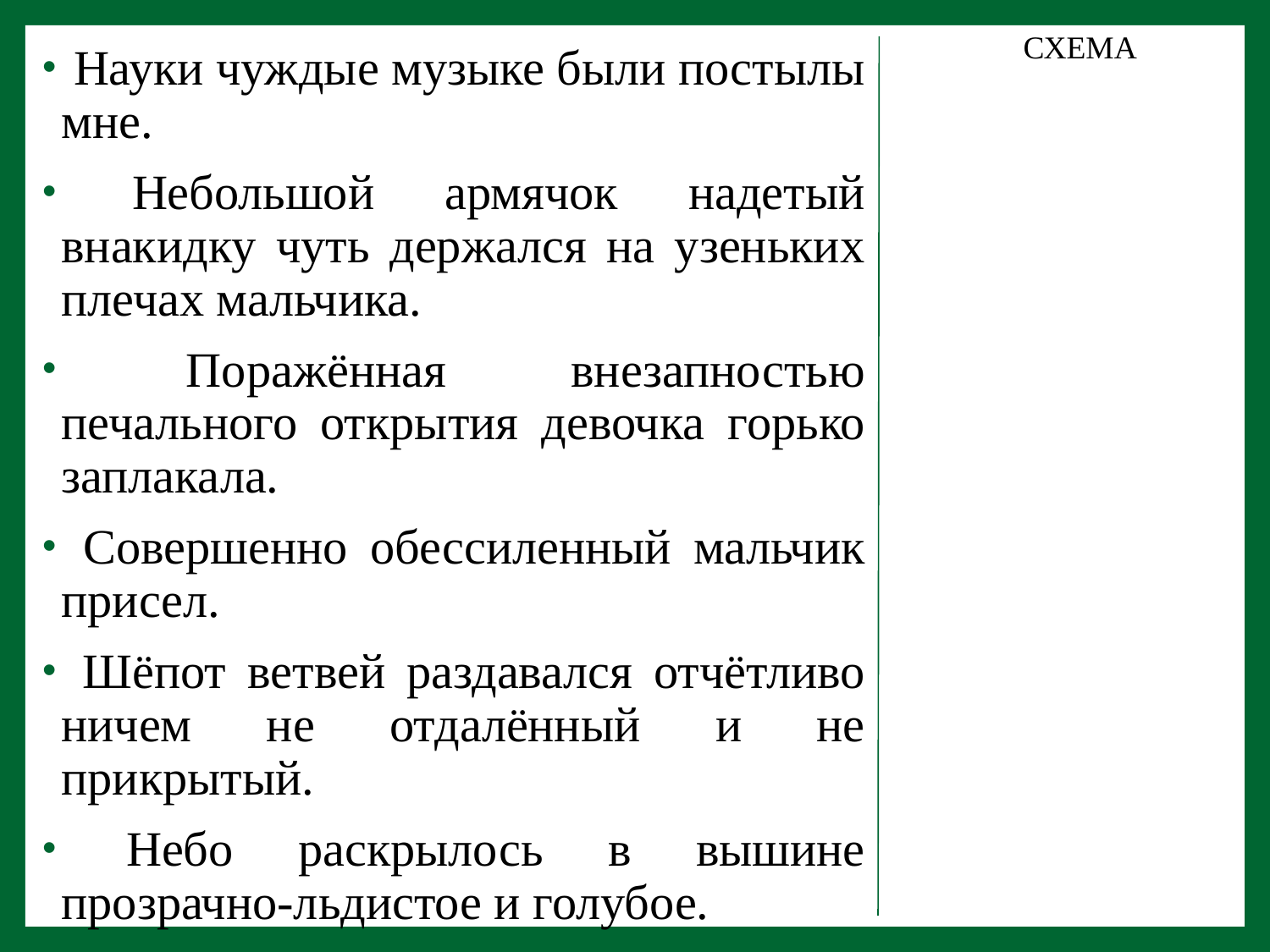

СХЕМА
 Науки чуждые музыке были постылы мне.
 Небольшой армячок надетый внакидку чуть держался на узеньких плечах мальчика.
 Поражённая внезапностью печального открытия девочка горько заплакала.
 Совершенно обессиленный мальчик присел.
 Шёпот ветвей раздавался отчётливо ничем не отдалённый и не прикрытый.
 Небо раскрылось в вышине прозрачно-льдистое и голубое.